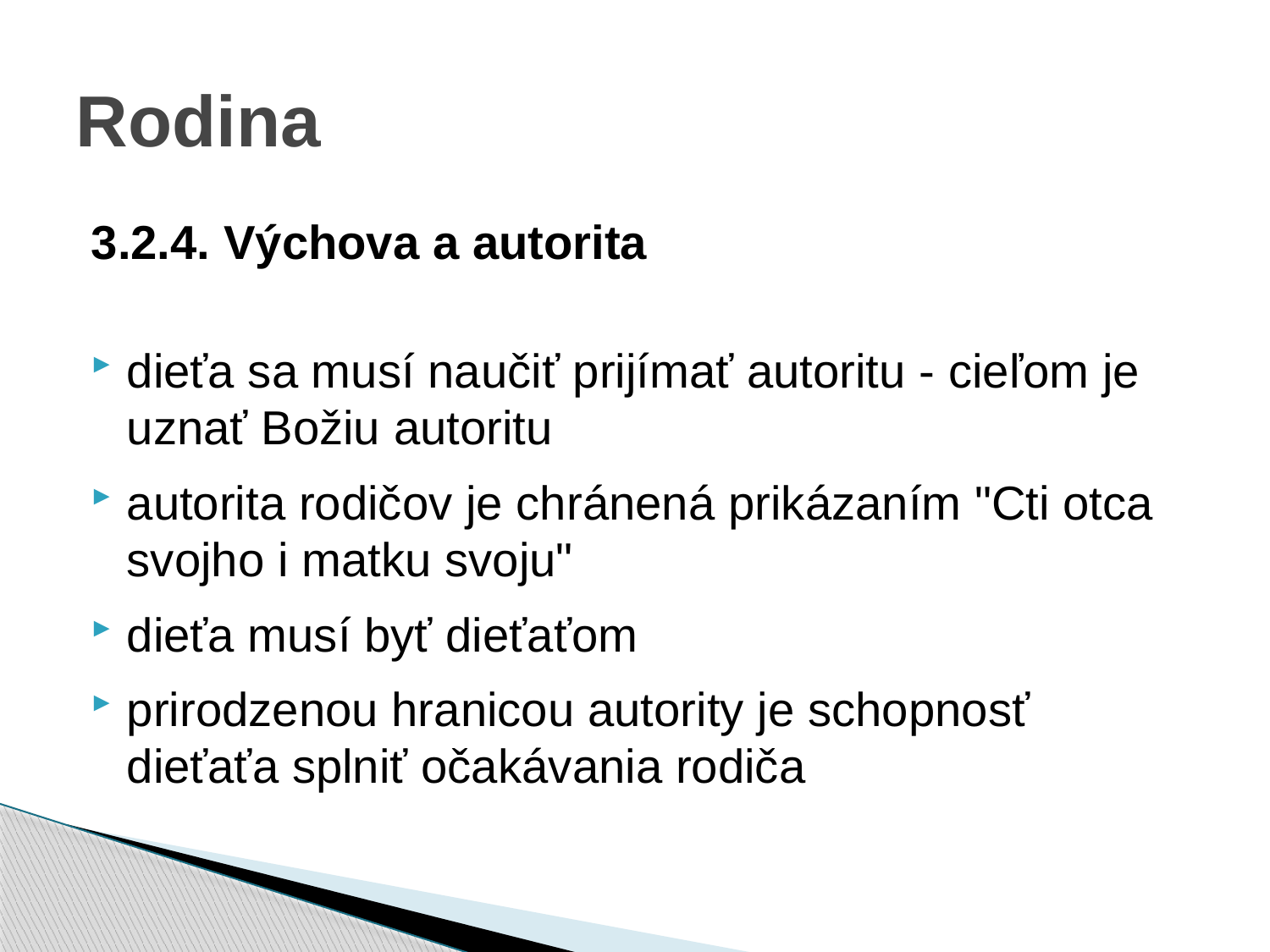

# Rodina
3.2.4. Výchova a autorita

dieťa sa musí naučiť prijímať autoritu - cieľom je uznať Božiu autoritu
autorita rodičov je chránená prikázaním "Cti otca svojho i matku svoju"
dieťa musí byť dieťaťom
prirodzenou hranicou autority je schopnosť dieťaťa splniť očakávania rodiča